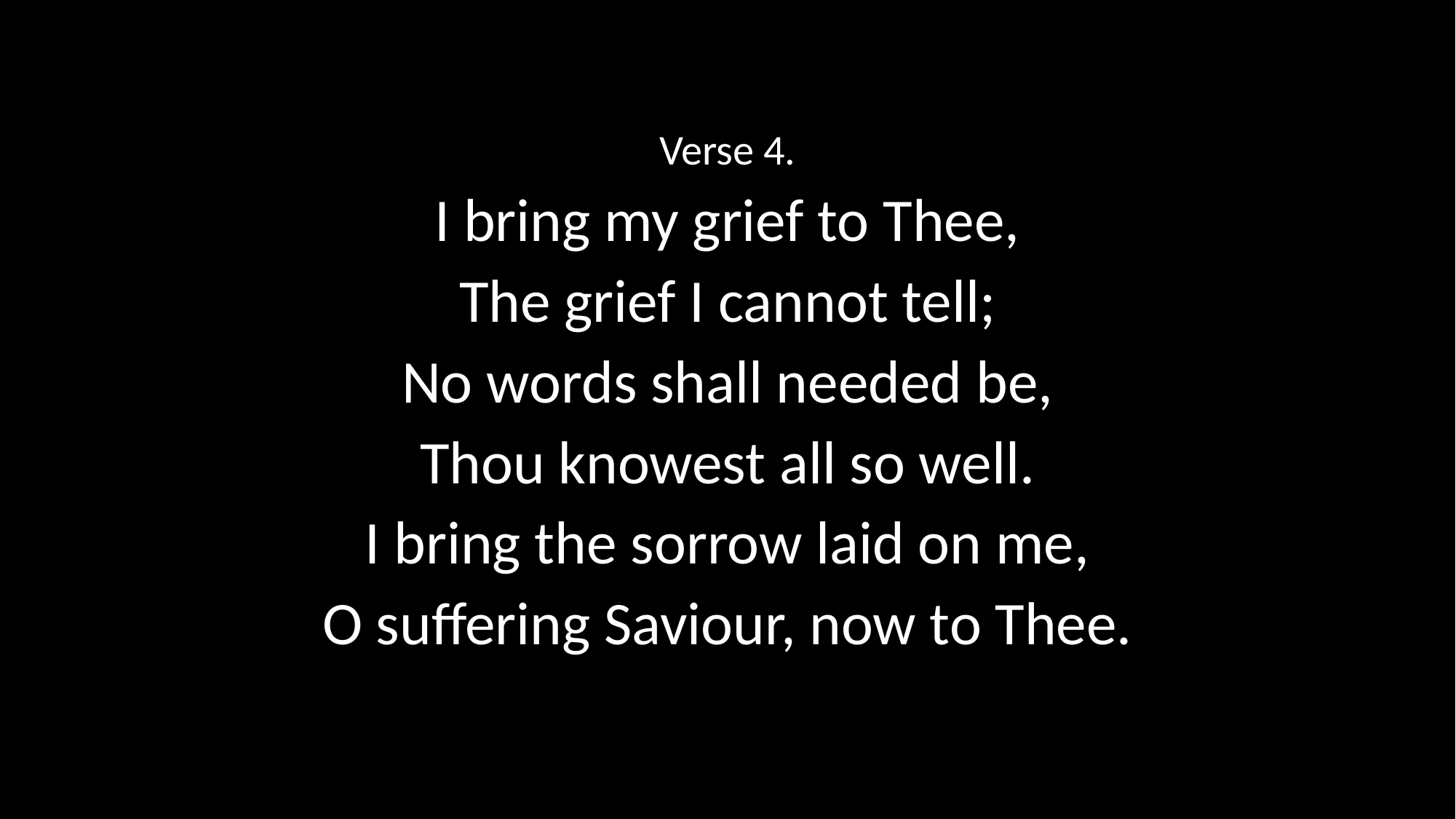

Verse 4.
I bring my grief to Thee,
The grief I cannot tell;
No words shall needed be,
Thou knowest all so well.
I bring the sorrow laid on me,
O suffering Saviour, now to Thee.